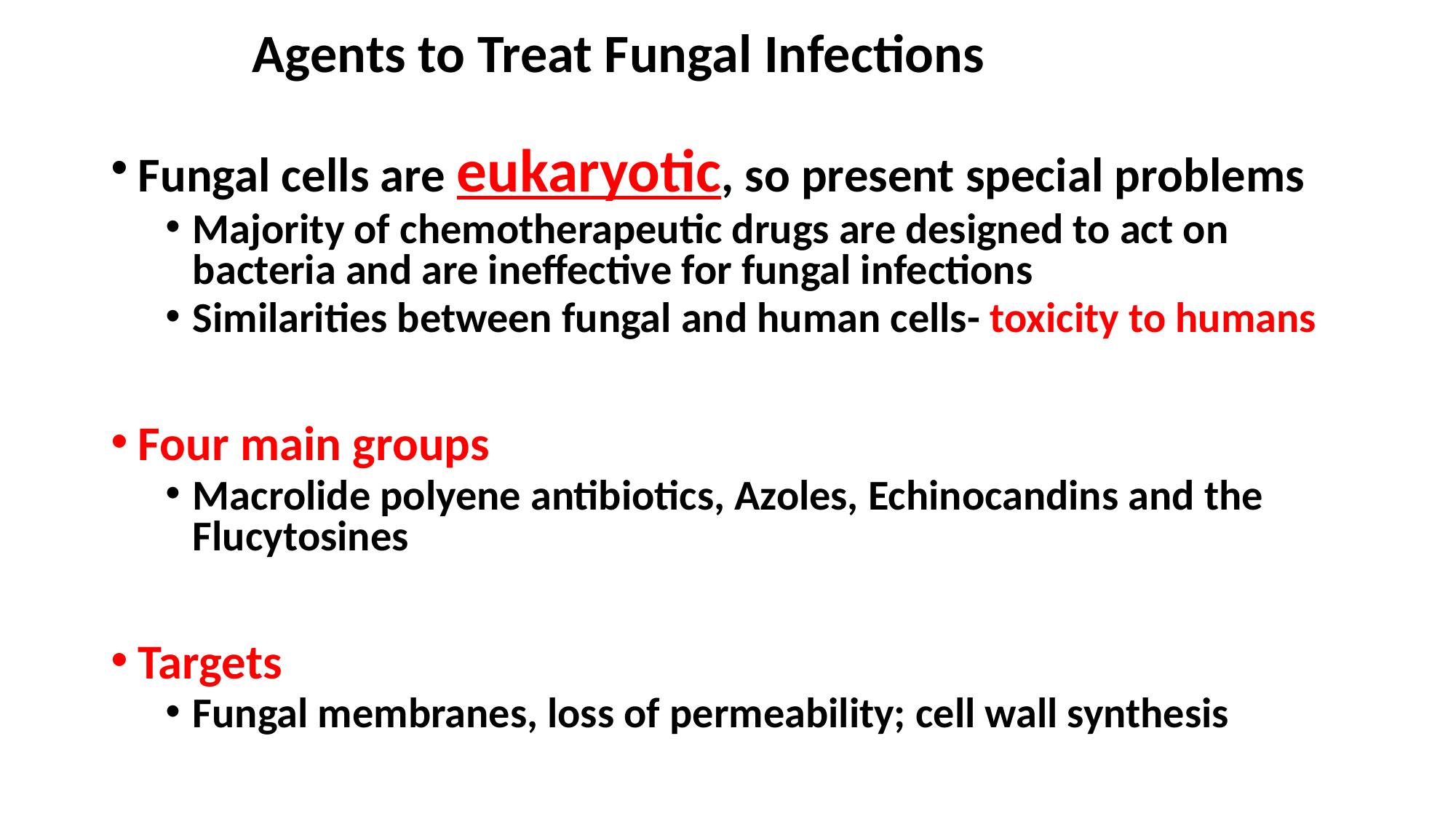

# Agents to Treat Fungal Infections
Fungal cells are eukaryotic, so present special problems
Majority of chemotherapeutic drugs are designed to act on bacteria and are ineffective for fungal infections
Similarities between fungal and human cells- toxicity to humans

Four main groups
Macrolide polyene antibiotics, Azoles, Echinocandins and the Flucytosines

Targets
Fungal membranes, loss of permeability; cell wall synthesis